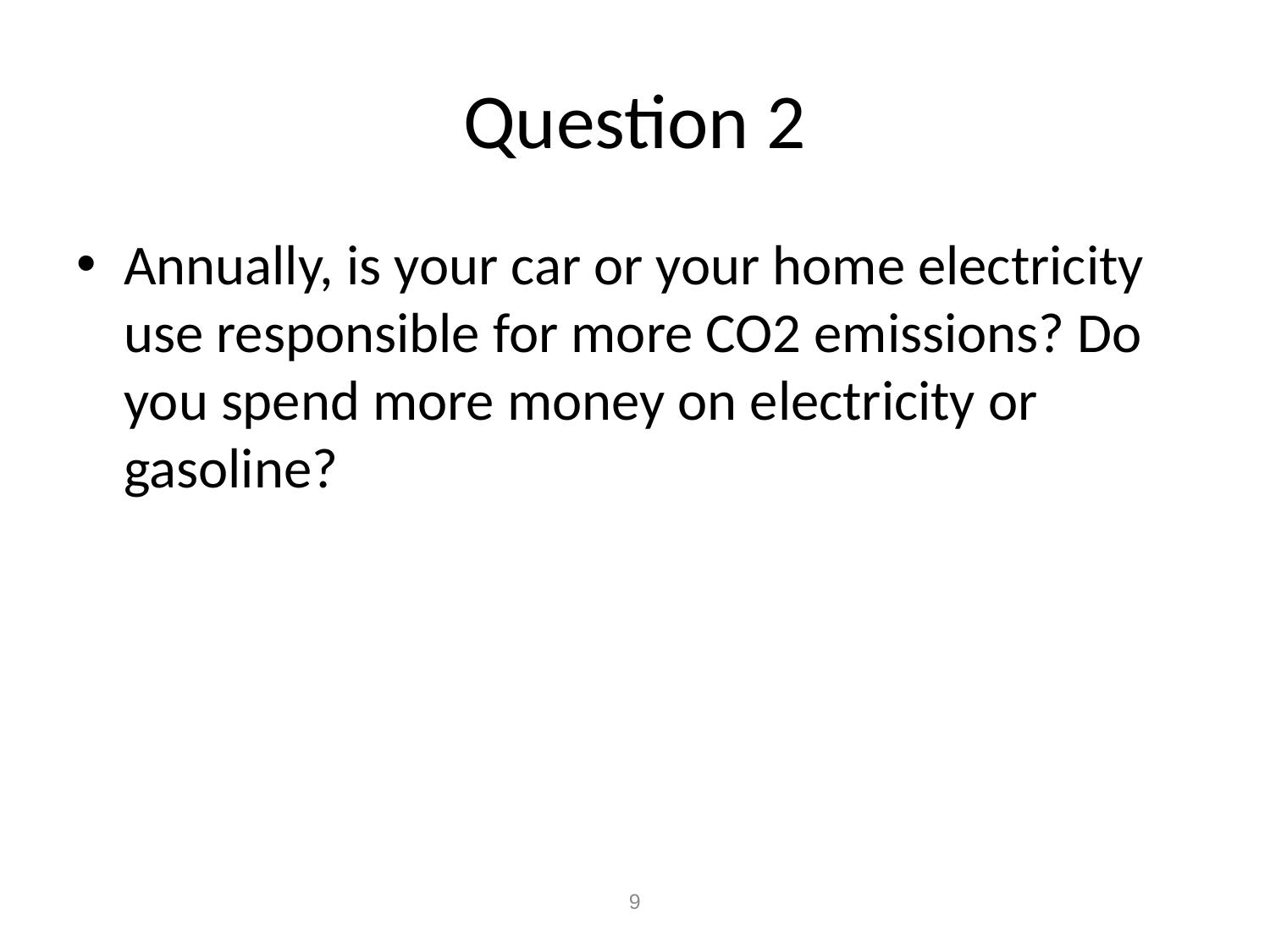

# Question 2
Annually, is your car or your home electricity use responsible for more CO2 emissions? Do you spend more money on electricity or gasoline?

9